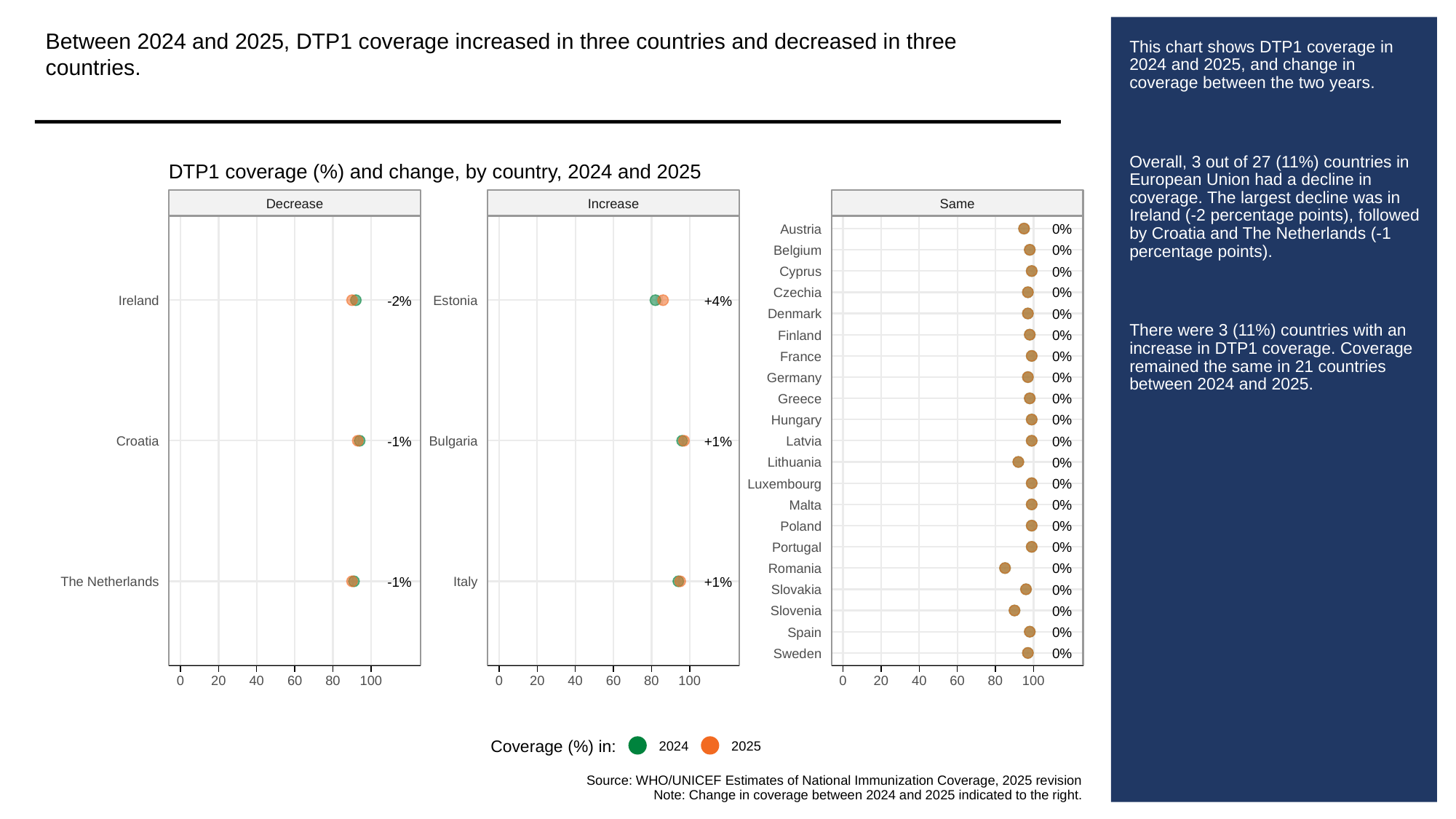

Between 2024 and 2025, DTP1 coverage increased in three countries and decreased in three countries.
# This chart shows DTP1 coverage in 2024 and 2025, and change in coverage between the two years.

Overall, 3 out of 27 (11%) countries in European Union had a decline in coverage. The largest decline was in Ireland (-2 percentage points), followed by Croatia and The Netherlands (-1 percentage points).

There were 3 (11%) countries with an increase in DTP1 coverage. Coverage remained the same in 21 countries between 2024 and 2025.

DTP1 coverage (%) and change, by country, 2024 and 2025

Decrease
Increase
Same

0%
Austria

0%
Belgium

0%
Cyprus

0%
Czechia

-2%
+4%
Ireland
Estonia

0%
Denmark

0%
Finland

0%
France

0%
Germany

0%
Greece

0%
Hungary

-1%
+1%
0%
Croatia
Bulgaria
Latvia

0%
Lithuania

0%
Luxembourg

0%
Malta

0%
Poland

0%
Portugal

0%
Romania

-1%
+1%
The Netherlands
Italy

0%
Slovakia

0%
Slovenia

0%
Spain

0%
Sweden

0
20
40
60
80
100
0
20
40
60
80
100
0
20
40
60
80
100

Coverage (%) in:
2024
2025
Source: WHO/UNICEF Estimates of National Immunization Coverage, 2025 revision
Note: Change in coverage between 2024 and 2025 indicated to the right.